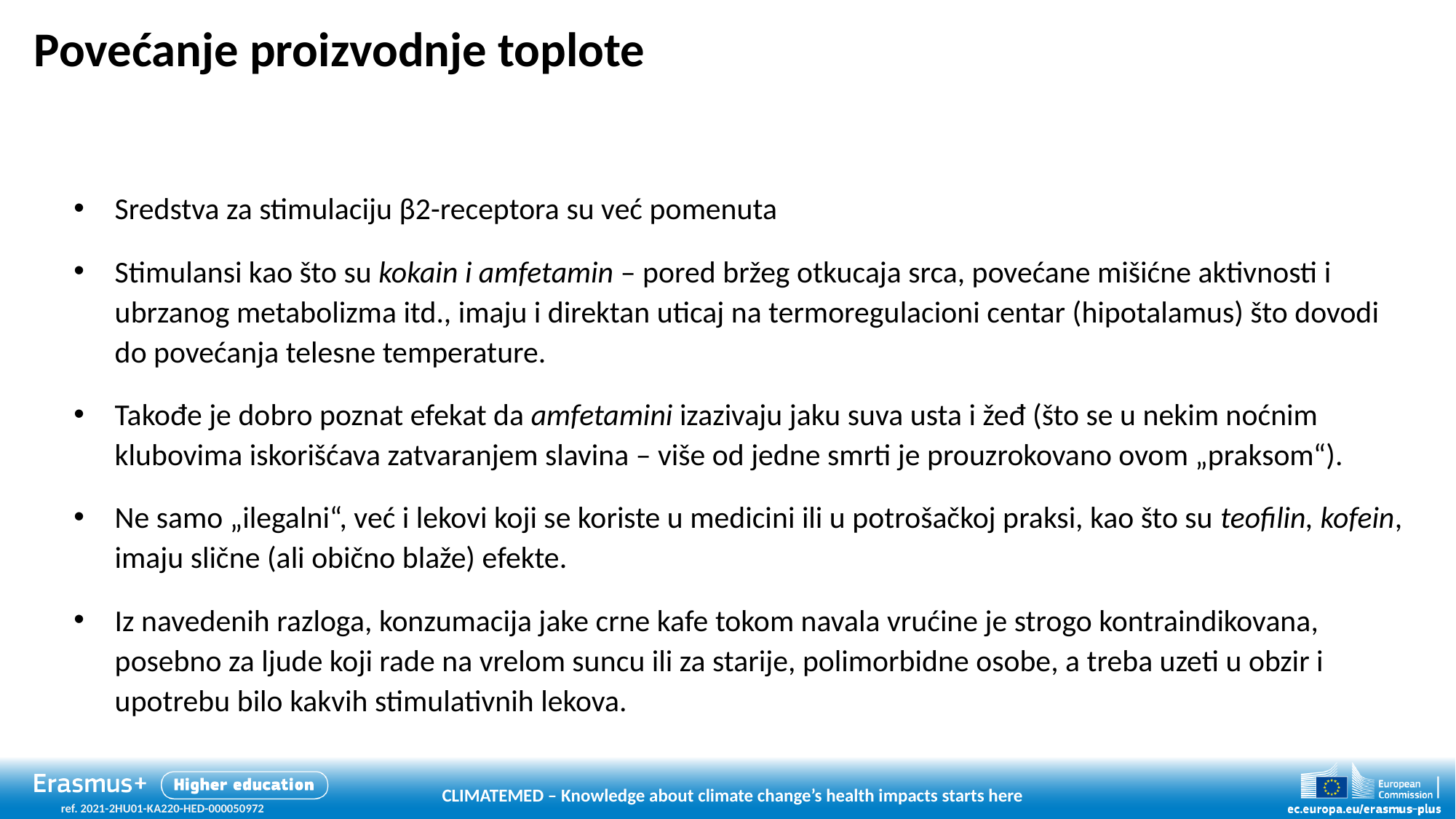

# Povećanje proizvodnje toplote
Sredstva za stimulaciju β2-receptora su već pomenuta
Stimulansi kao što su kokain i amfetamin – pored bržeg otkucaja srca, povećane mišićne aktivnosti i ubrzanog metabolizma itd., imaju i direktan uticaj na termoregulacioni centar (hipotalamus) što dovodi do povećanja telesne temperature.
Takođe je dobro poznat efekat da amfetamini izazivaju jaku suva usta i žeđ (što se u nekim noćnim klubovima iskorišćava zatvaranjem slavina – više od jedne smrti je prouzrokovano ovom „praksom“).
Ne samo „ilegalni“, već i lekovi koji se koriste u medicini ili u potrošačkoj praksi, kao što su teofilin, kofein, imaju slične (ali obično blaže) efekte.
Iz navedenih razloga, konzumacija jake crne kafe tokom navala vrućine je strogo kontraindikovana, posebno za ljude koji rade na vrelom suncu ili za starije, polimorbidne osobe, a treba uzeti u obzir i upotrebu bilo kakvih stimulativnih lekova.